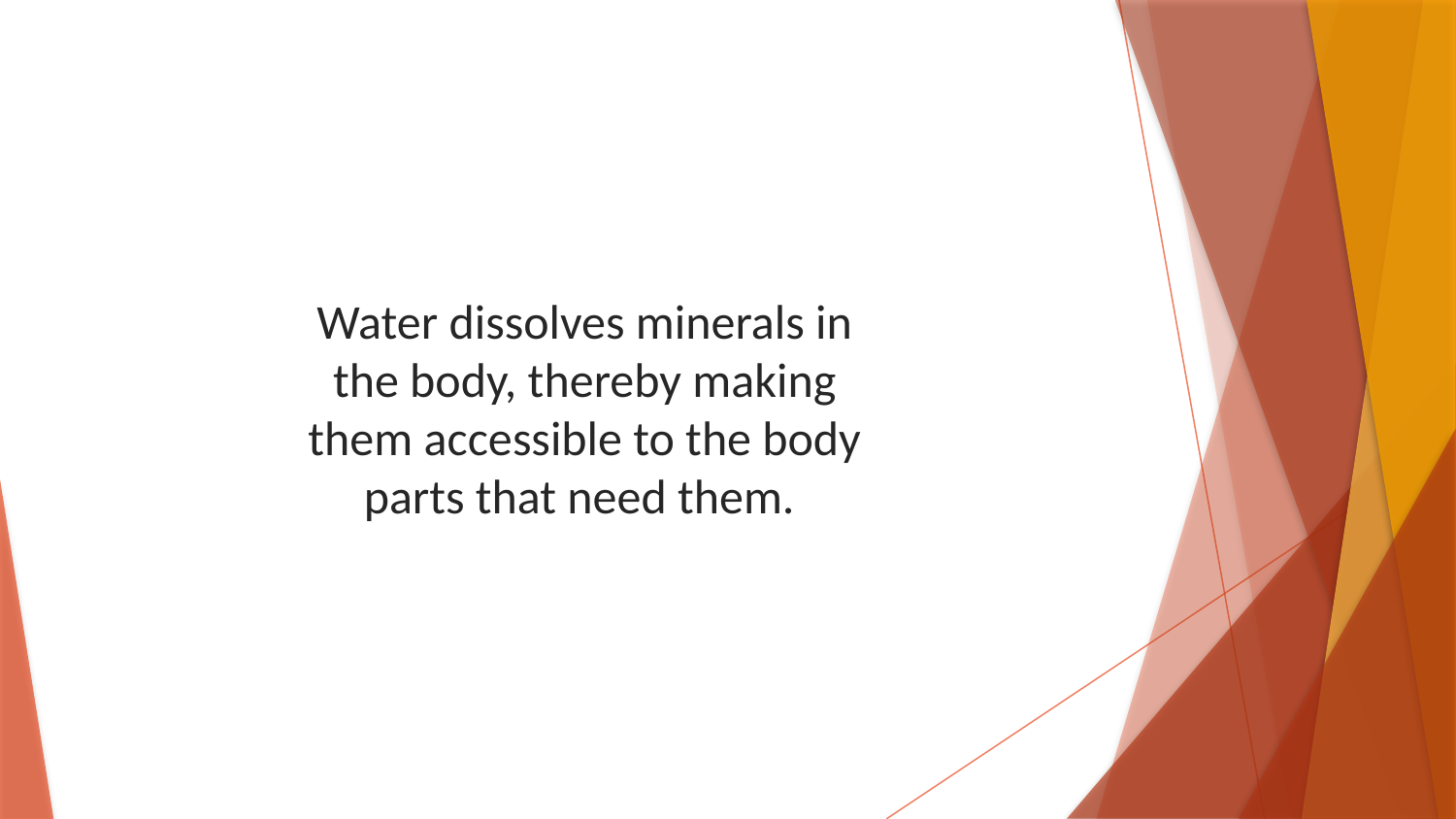

Water dissolves minerals in the body, thereby making them accessible to the body parts that need them.